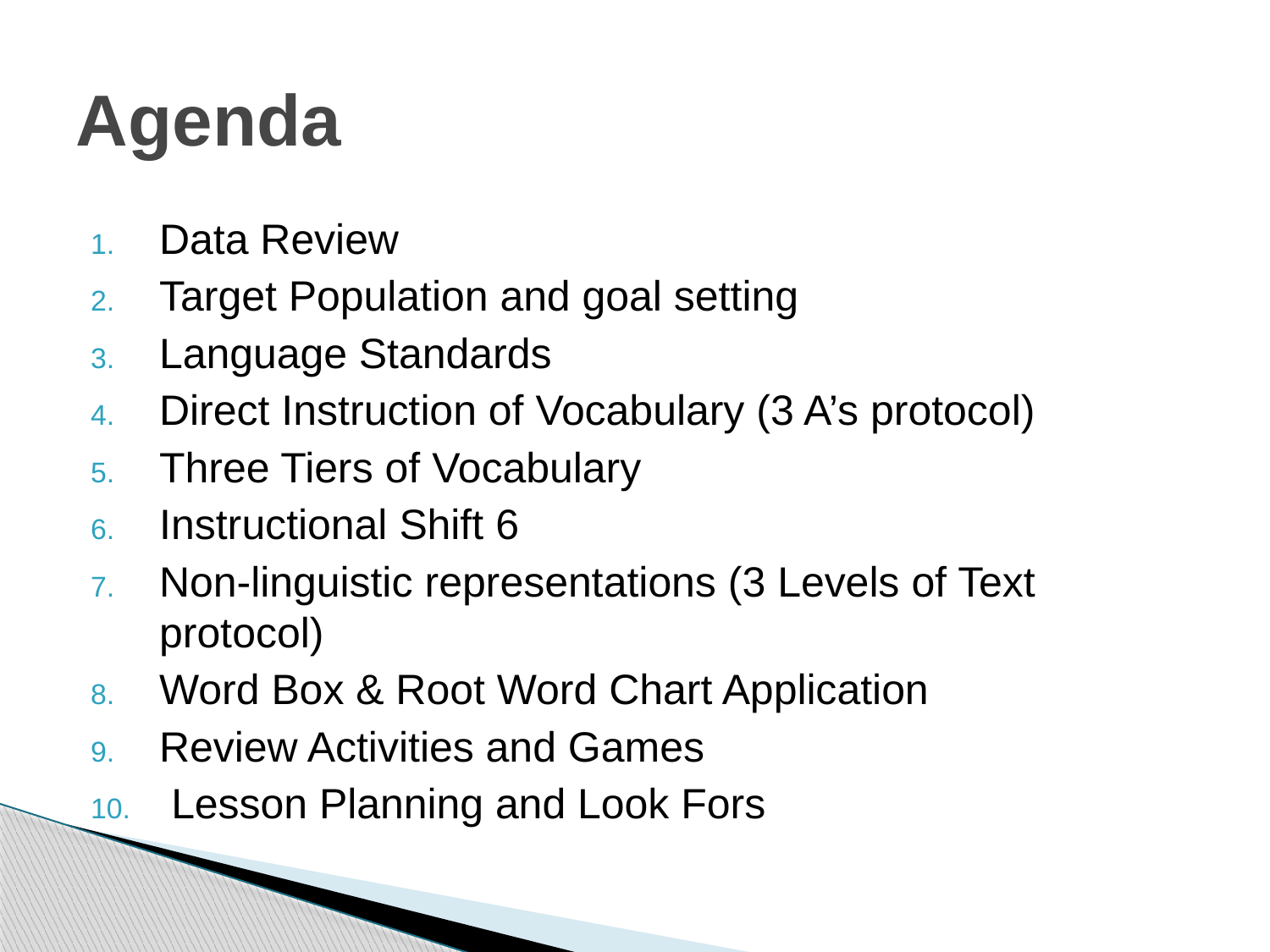

# Agenda
Data Review
Target Population and goal setting
Language Standards
Direct Instruction of Vocabulary (3 A’s protocol)
Three Tiers of Vocabulary
Instructional Shift 6
Non-linguistic representations (3 Levels of Text protocol)
Word Box & Root Word Chart Application
Review Activities and Games
 Lesson Planning and Look Fors